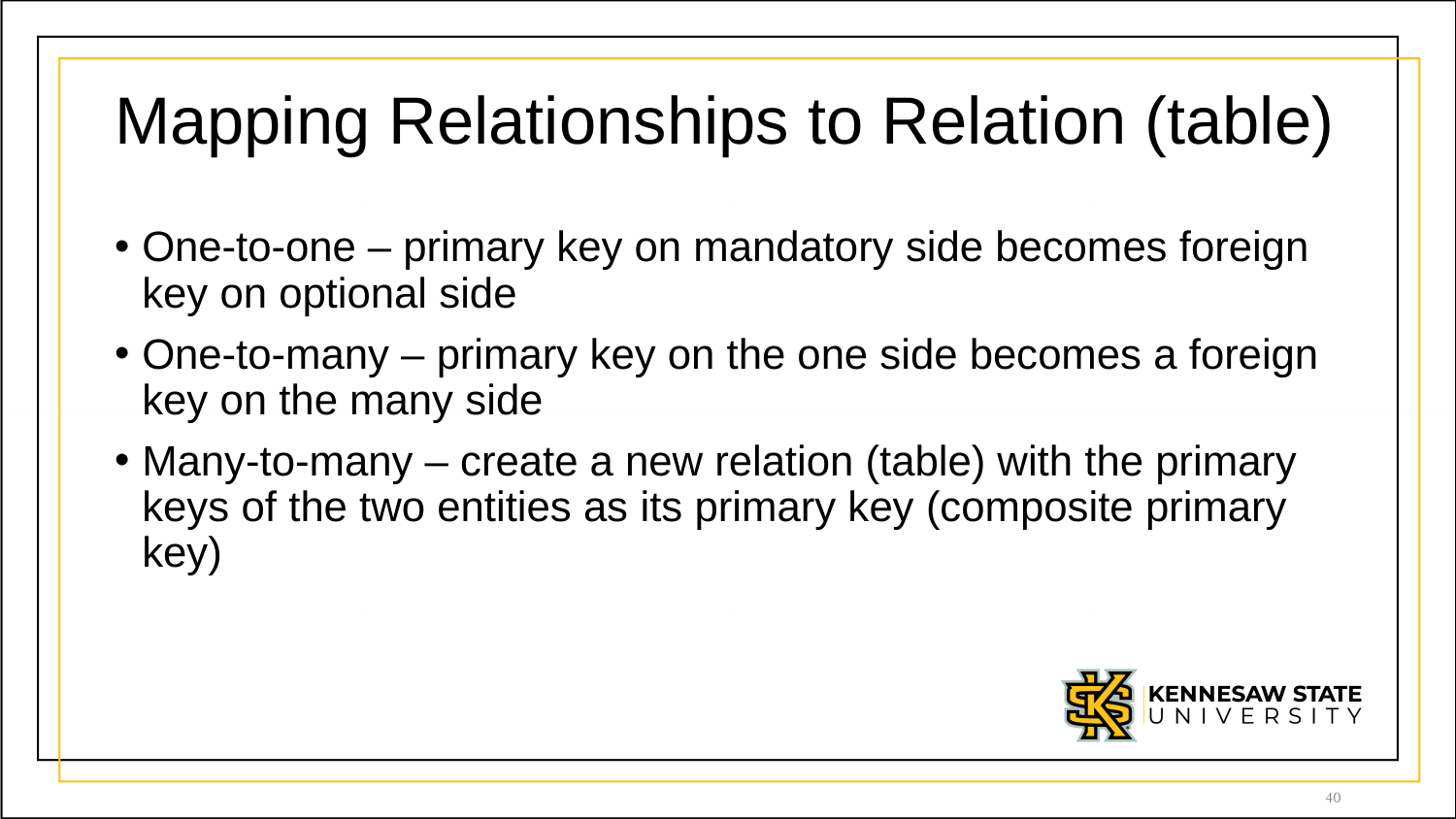

# Mapping Relationships to Relation (table)
One-to-one – primary key on mandatory side becomes foreign key on optional side
One-to-many – primary key on the one side becomes a foreign key on the many side
Many-to-many – create a new relation (table) with the primary keys of the two entities as its primary key (composite primary key)
40